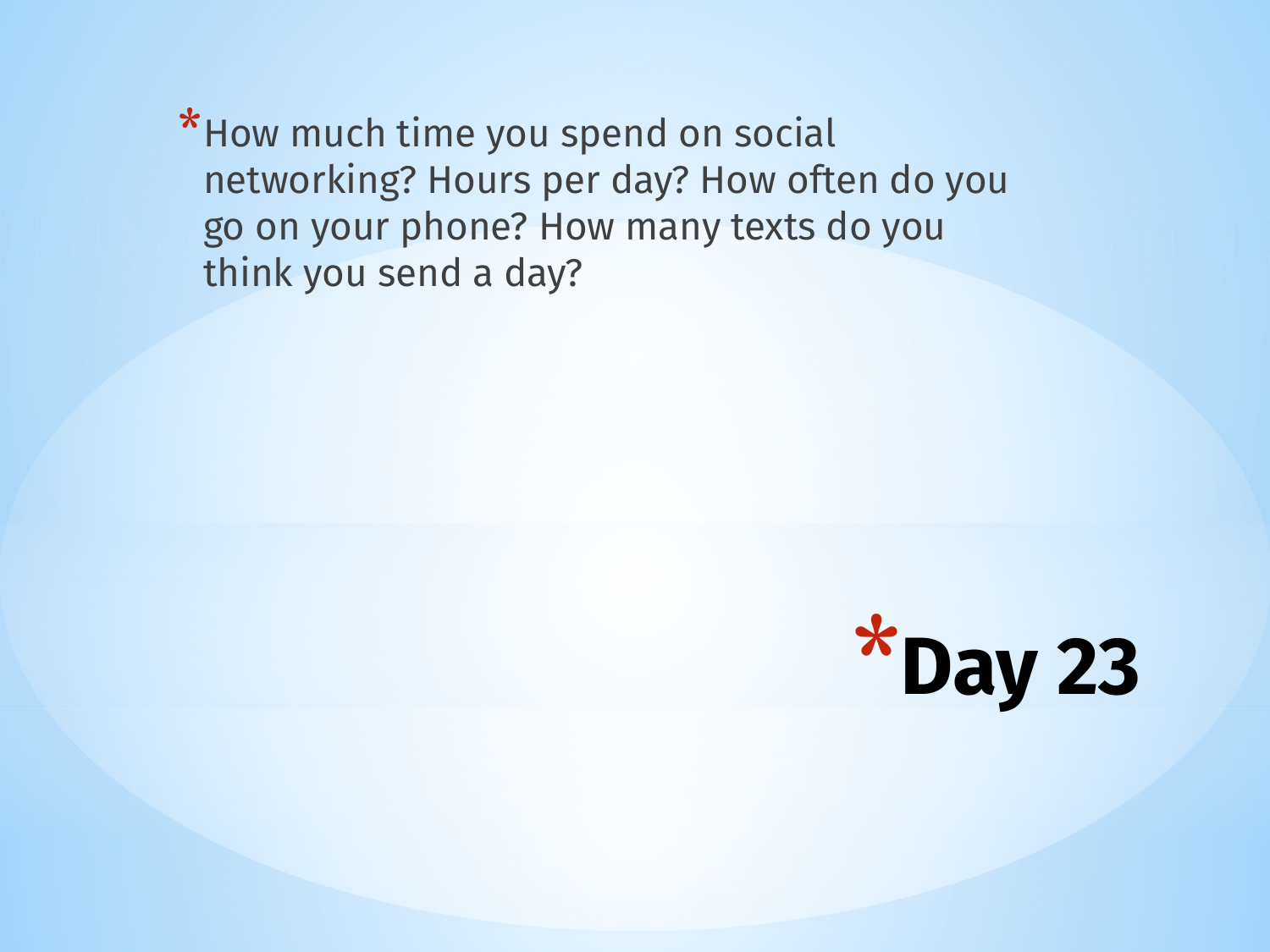

How much time you spend on social networking? Hours per day? How often do you go on your phone? How many texts do you think you send a day?
# Day 23